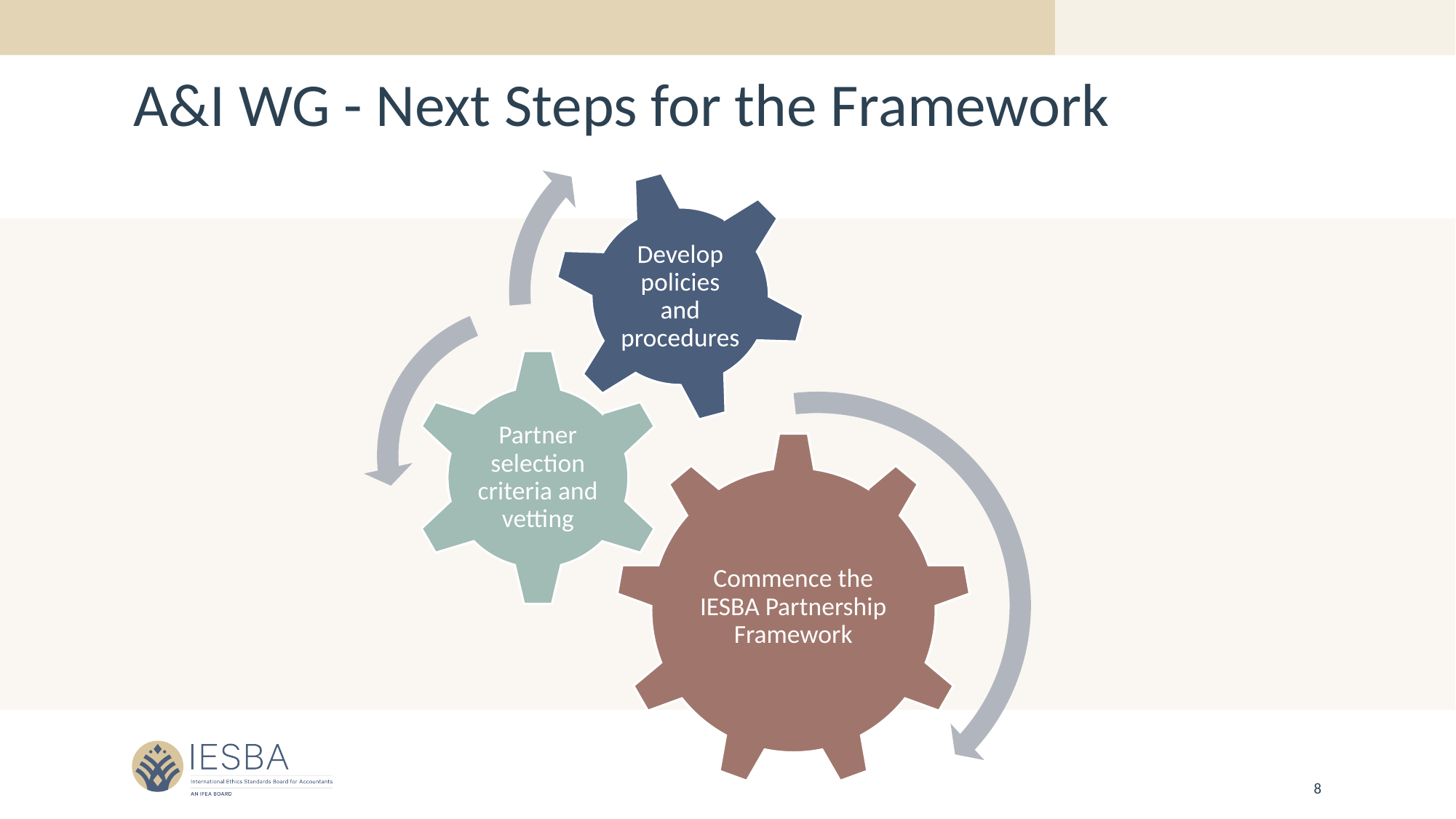

# A&I WG - Next Steps for the Framework
Commence the IESBA Partnership Framework
Partner selection criteria and vetting
Develop policies and procedures
8